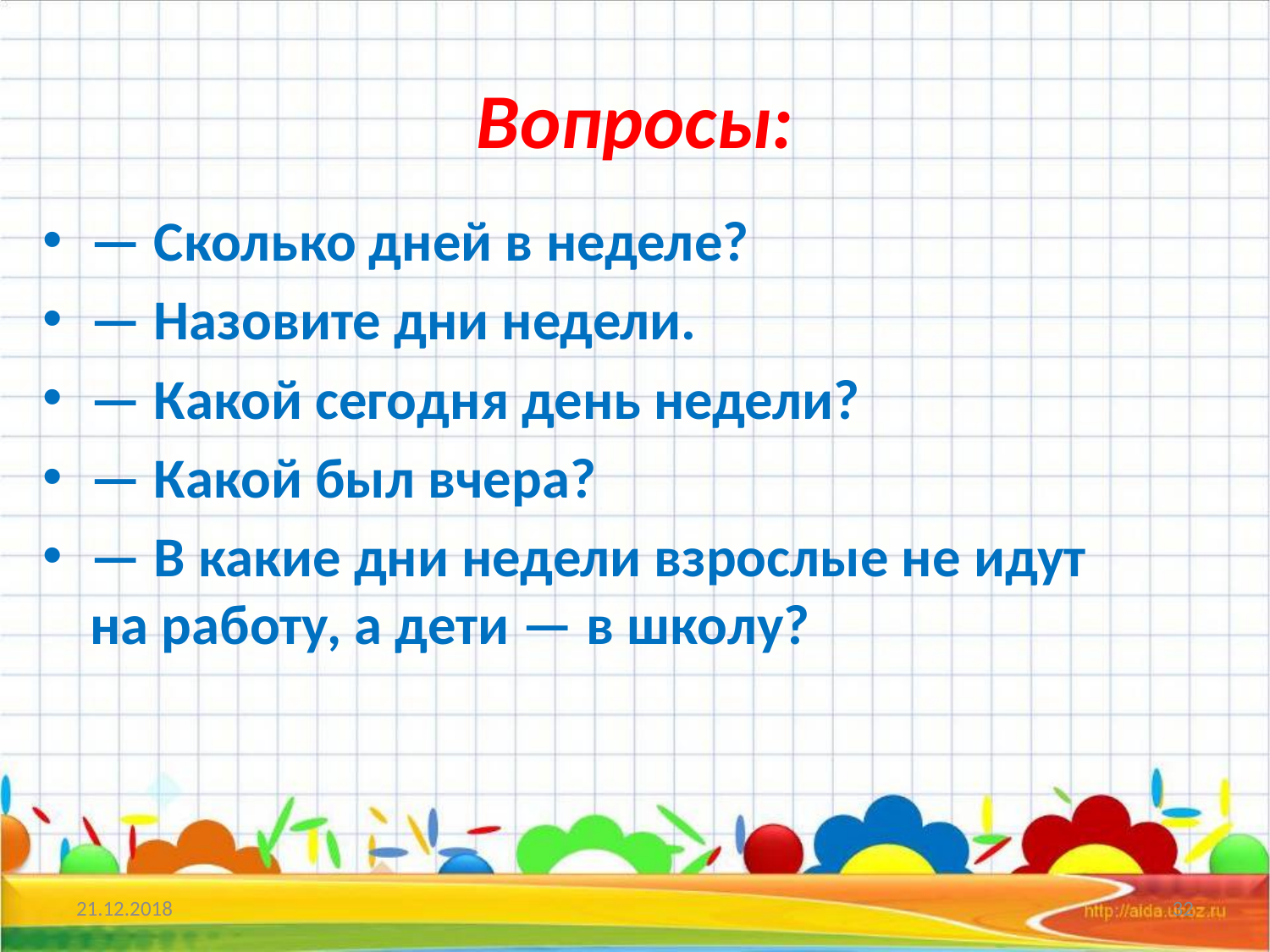

# Вопросы:
— Сколько дней в неделе?
— Назовите дни недели.
— Какой сегодня день недели?
— Какой был вчера?
— В какие дни недели взрослые не идут на работу, а дети — в школу?

21.12.2018
32